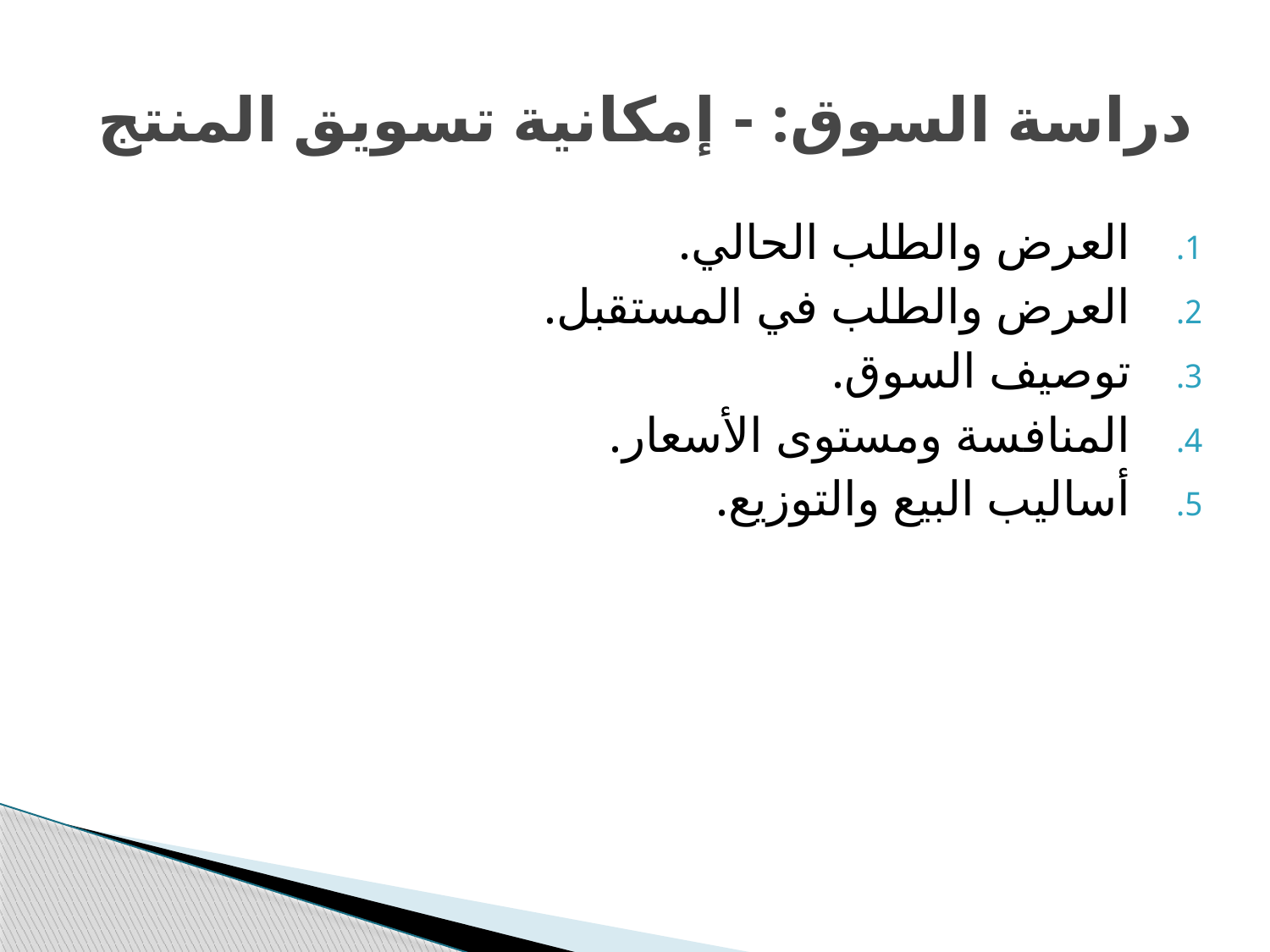

# دراسة السوق: - إمكانية تسويق المنتج
العرض والطلب الحالي.
العرض والطلب في المستقبل.
توصيف السوق.
المنافسة ومستوى الأسعار.
أساليب البيع والتوزيع.